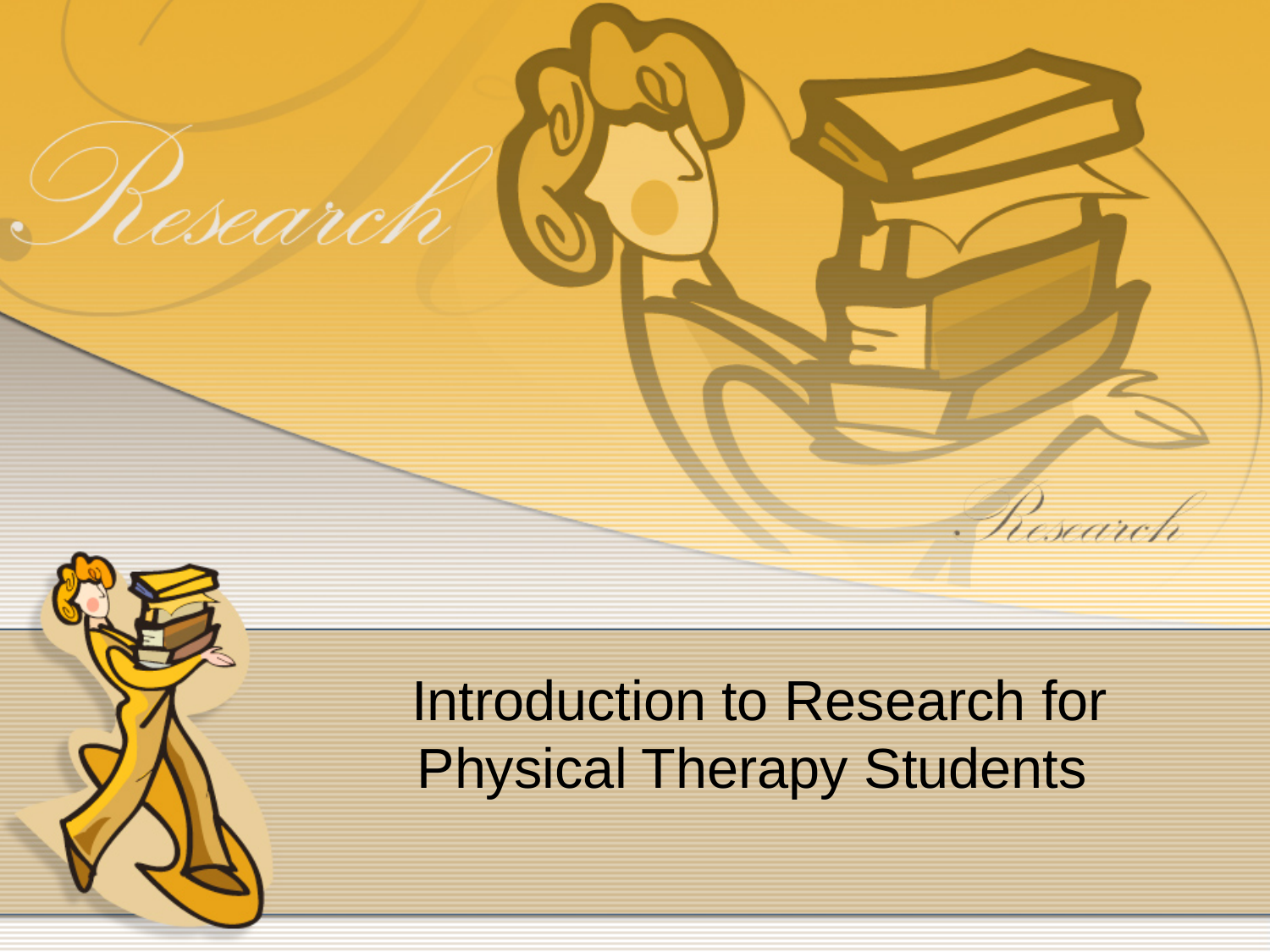

# Introduction to Research for Physical Therapy Students